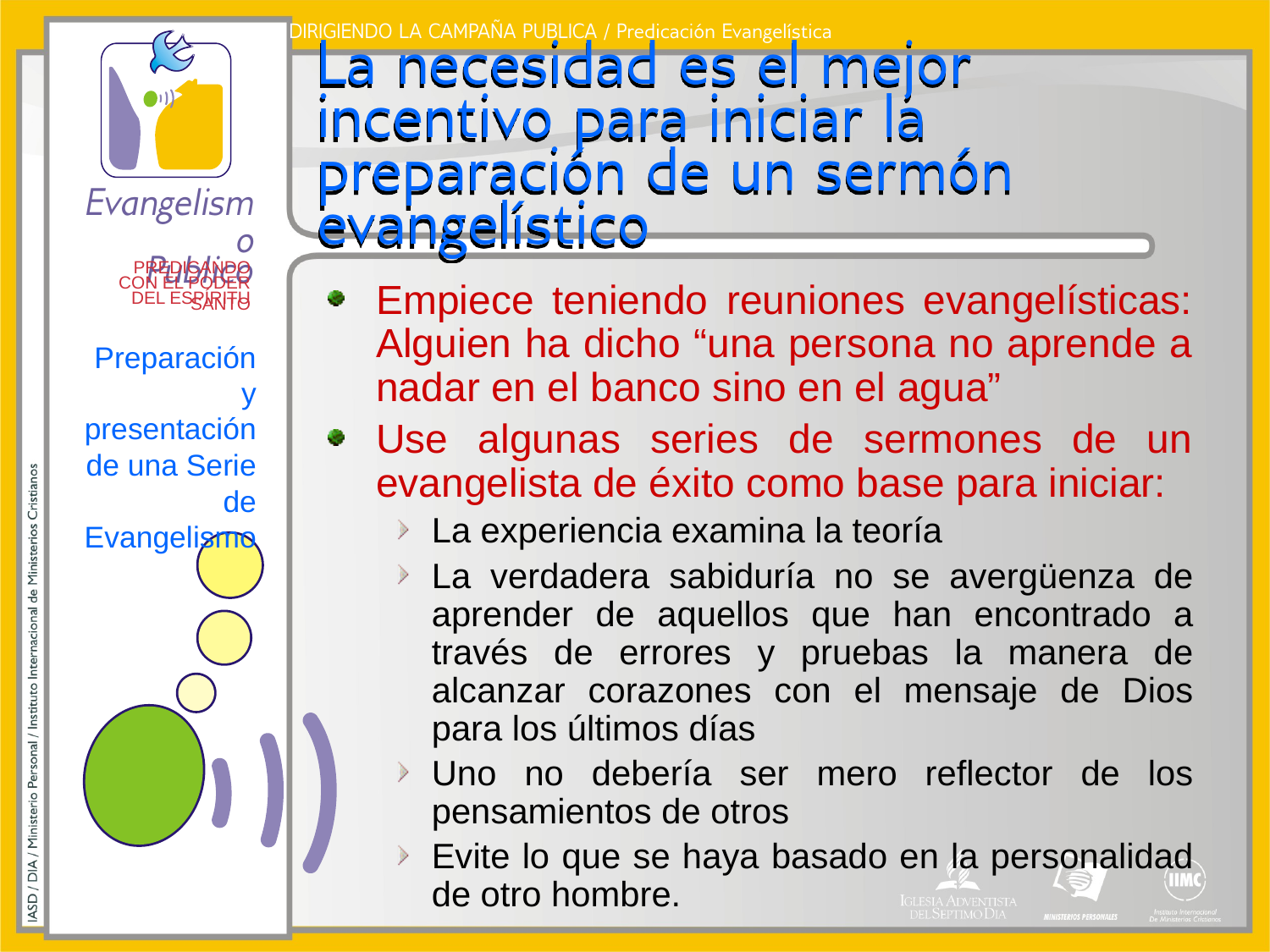

DIRIGIENDO LA CAMPAÑA PUBLICA / Predicación Evangelística
# La necesidad es el mejor incentivo para iniciar la preparación de un sermón evangelístico
Empiece teniendo reuniones evangelísticas: Alguien ha dicho “una persona no aprende a nadar en el banco sino en el agua”
Use algunas series de sermones de un evangelista de éxito como base para iniciar:
La experiencia examina la teoría
La verdadera sabiduría no se avergüenza de aprender de aquellos que han encontrado a través de errores y pruebas la manera de alcanzar corazones con el mensaje de Dios para los últimos días
Uno no debería ser mero reflector de los pensamientos de otros
Evite lo que se haya basado en la personalidad de otro hombre.